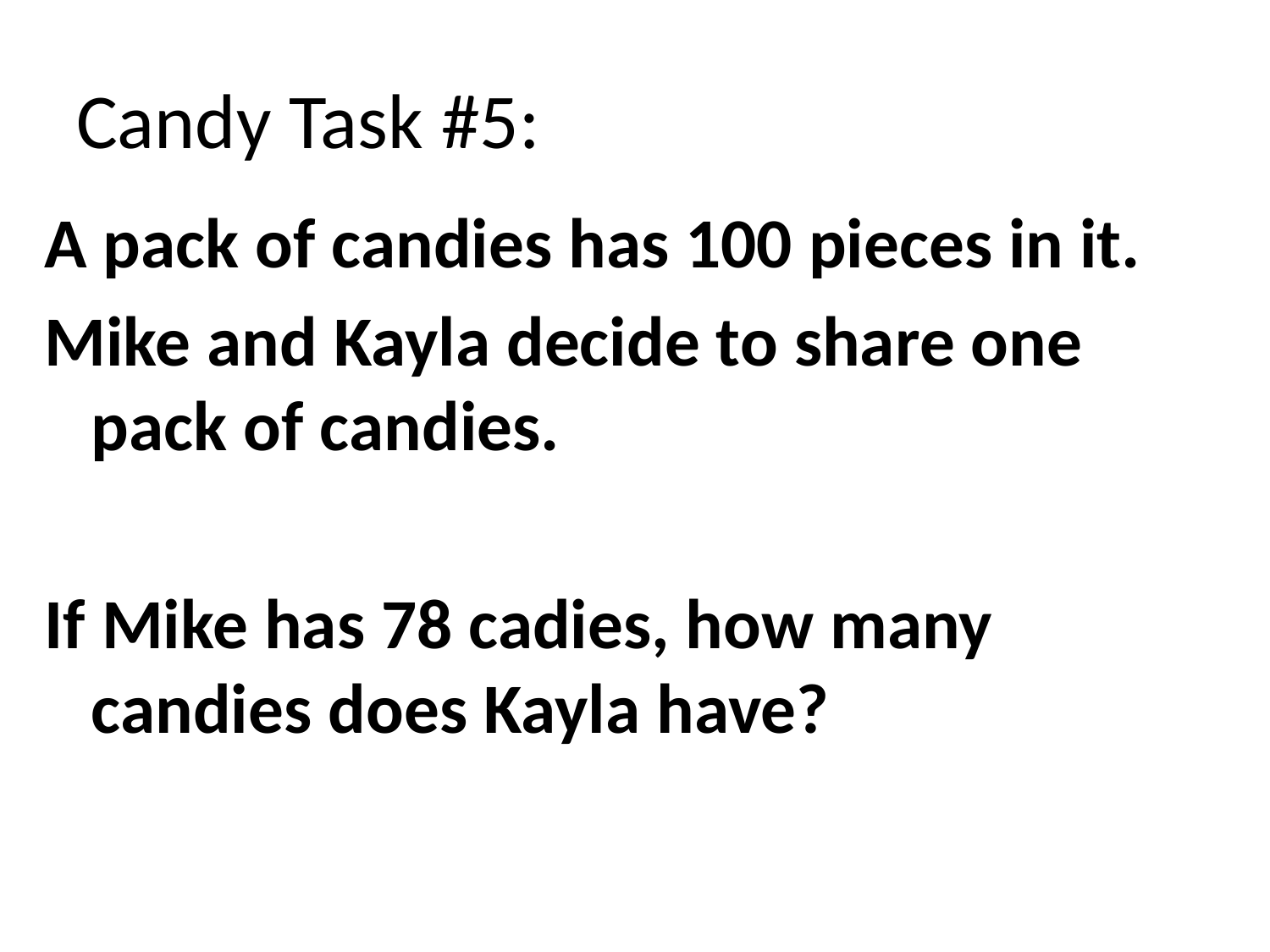

# Candy Task #5:
A pack of candies has 100 pieces in it.
Mike and Kayla decide to share one pack of candies.

If Mike has 78 cadies, how many candies does Kayla have?